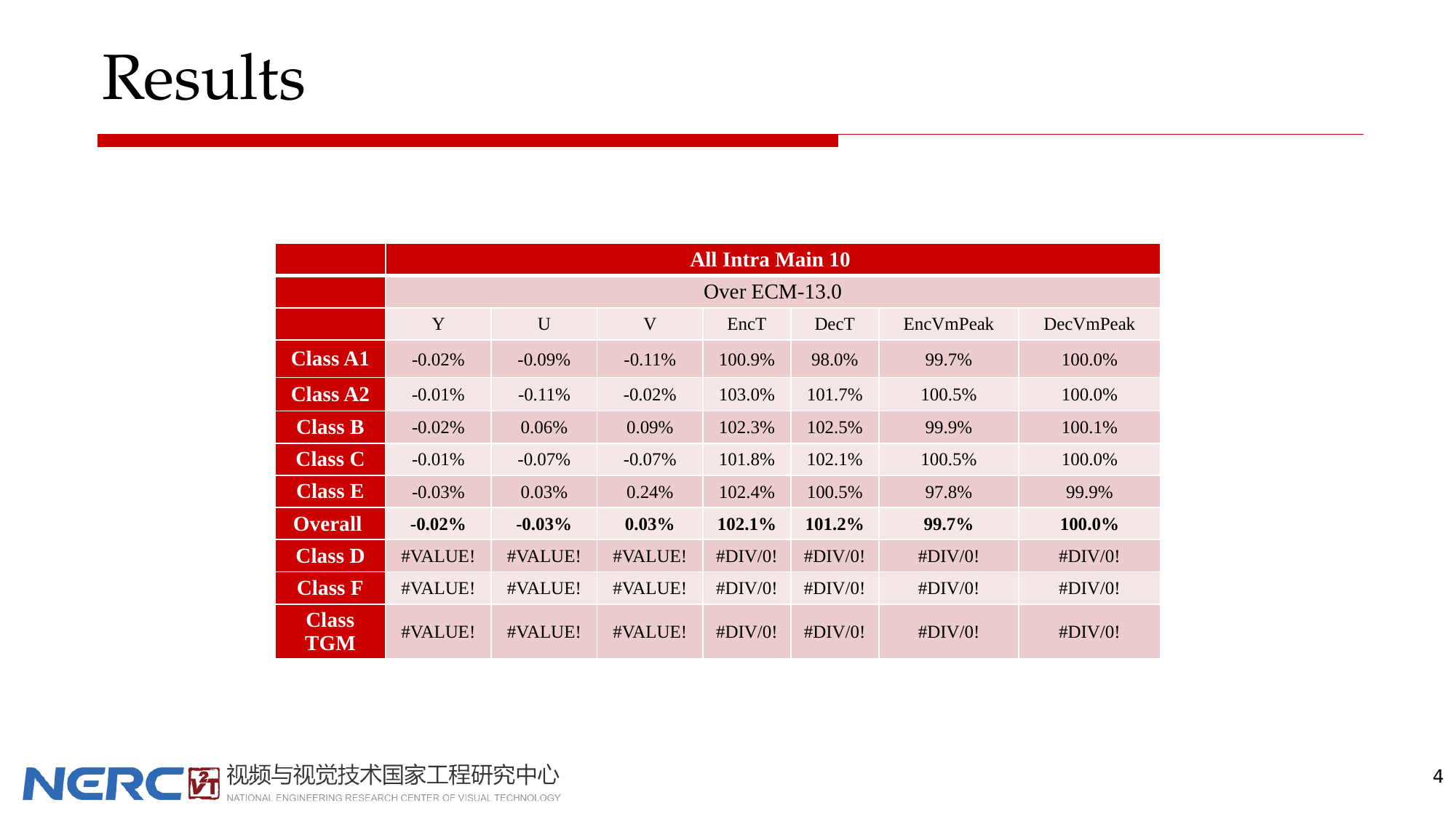

# Results
|  | All Intra Main 10 |  |  |  |  |  |  |
| --- | --- | --- | --- | --- | --- | --- | --- |
|  | Over ECM-13.0 |  |  |  |  |  |  |
|  | Y | U | V | EncT | DecT | EncVmPeak | DecVmPeak |
| Class A1 | -0.02% | -0.09% | -0.11% | 100.9% | 98.0% | 99.7% | 100.0% |
| Class A2 | -0.01% | -0.11% | -0.02% | 103.0% | 101.7% | 100.5% | 100.0% |
| Class B | -0.02% | 0.06% | 0.09% | 102.3% | 102.5% | 99.9% | 100.1% |
| Class C | -0.01% | -0.07% | -0.07% | 101.8% | 102.1% | 100.5% | 100.0% |
| Class E | -0.03% | 0.03% | 0.24% | 102.4% | 100.5% | 97.8% | 99.9% |
| Overall | -0.02% | -0.03% | 0.03% | 102.1% | 101.2% | 99.7% | 100.0% |
| Class D | #VALUE! | #VALUE! | #VALUE! | #DIV/0! | #DIV/0! | #DIV/0! | #DIV/0! |
| Class F | #VALUE! | #VALUE! | #VALUE! | #DIV/0! | #DIV/0! | #DIV/0! | #DIV/0! |
| Class TGM | #VALUE! | #VALUE! | #VALUE! | #DIV/0! | #DIV/0! | #DIV/0! | #DIV/0! |
4